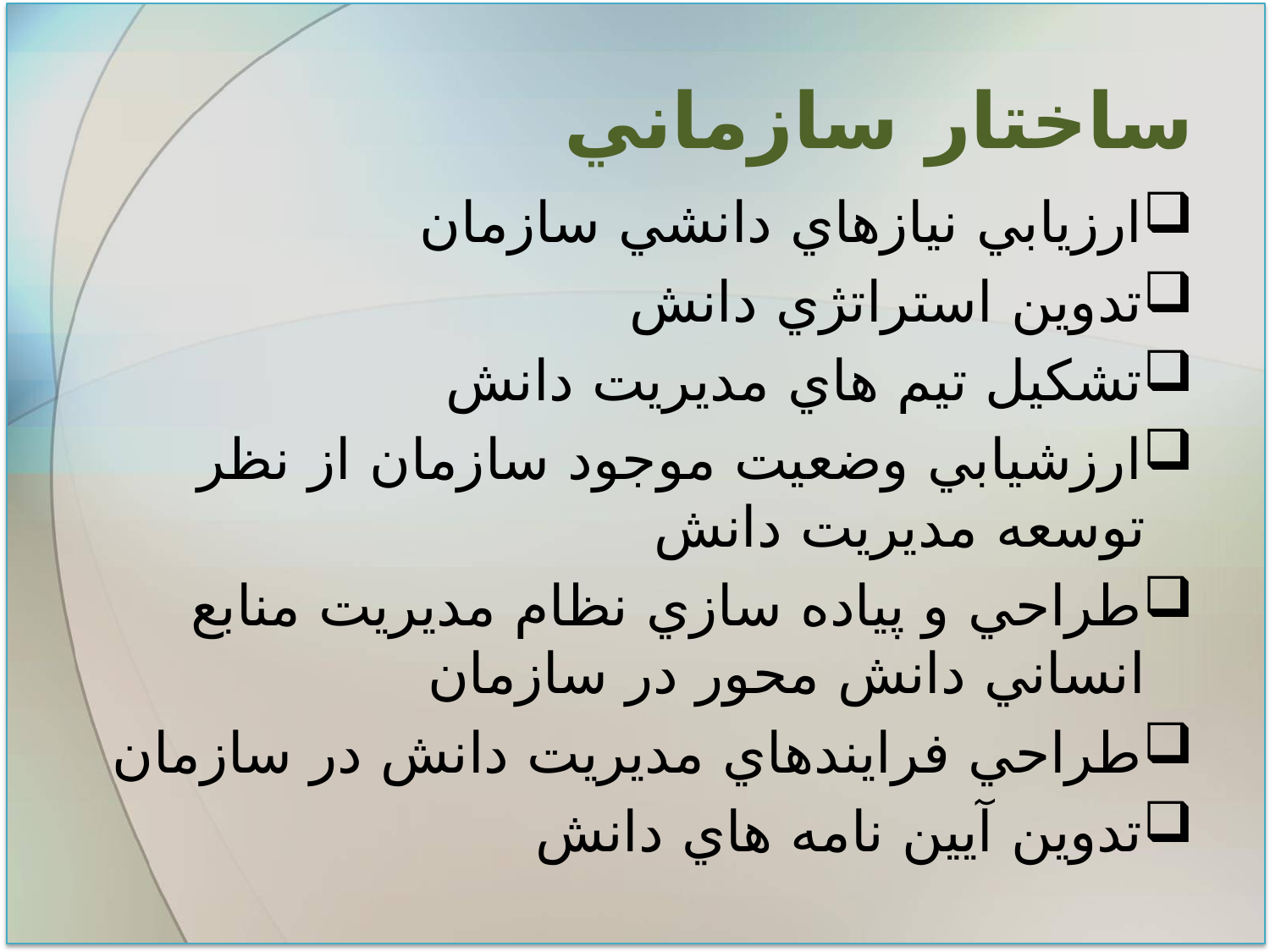

# ساختار سازماني
ارزيابي نيازهاي دانشي سازمان
تدوين استراتژي دانش
تشكيل تيم هاي مديريت دانش
ارزشيابي وضعيت موجود سازمان از نظر توسعه مديريت دانش
طراحي و پياده سازي نظام مديريت منابع انساني دانش محور در سازمان
طراحي فرايندهاي مديريت دانش در سازمان
تدوين آيين نامه هاي دانش